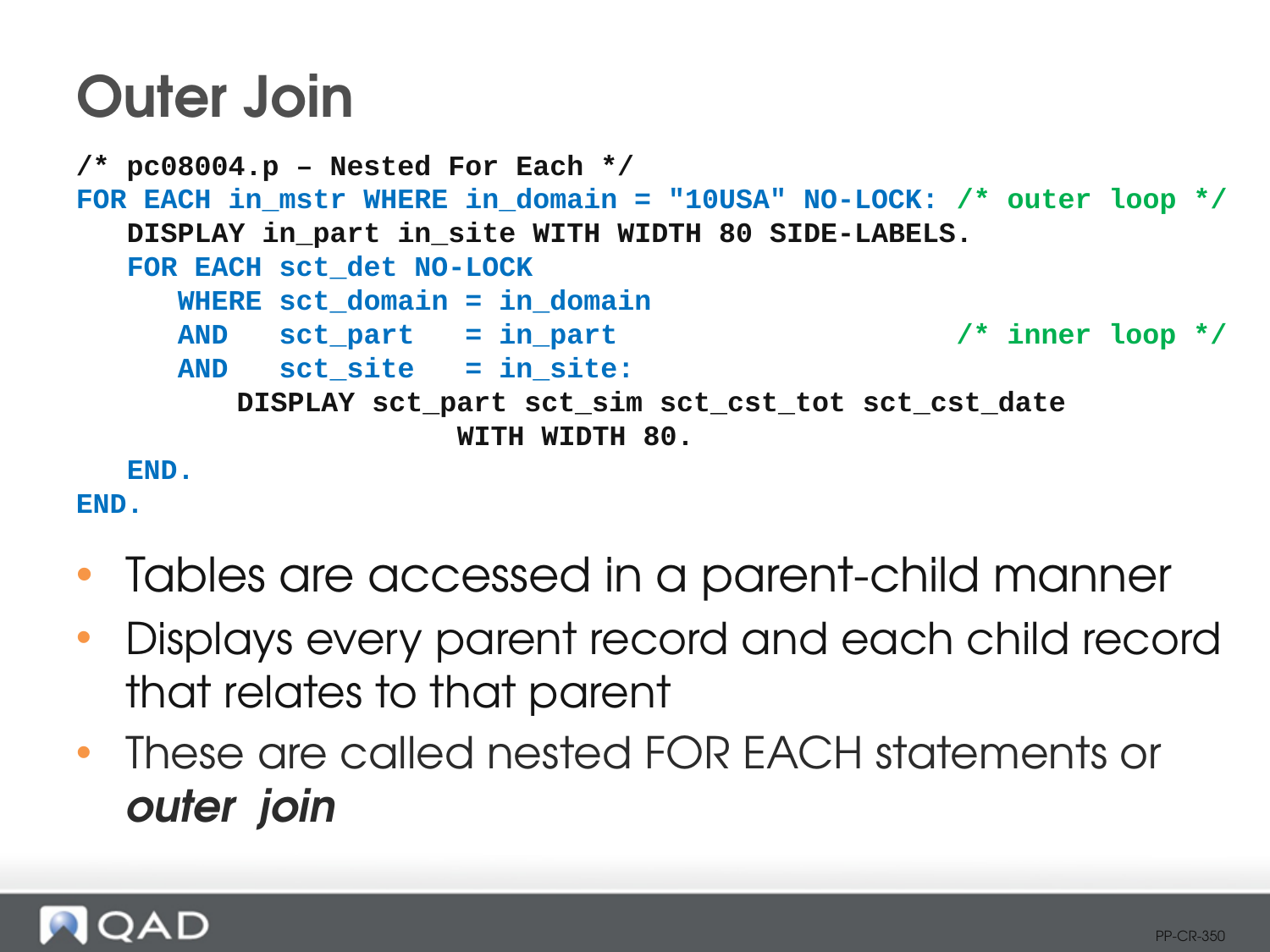

# Outer Join
/* pc08004.p – Nested For Each */
FOR EACH in_mstr WHERE in_domain = "10USA" NO-LOCK: /* outer loop */
   DISPLAY in_part in_site WITH WIDTH 80 SIDE-LABELS.
   FOR EACH sct_det NO-LOCK
      WHERE sct_domain = in_domain
      AND   sct_part   = in_part                    /* inner loop */
      AND   sct_site   = in_site:
	  DISPLAY sct_part sct_sim sct_cst_tot sct_cst_date
			WITH WIDTH 80.
   END.
END.

Tables are accessed in a parent-child manner
Displays every parent record and each child record that relates to that parent
These are called nested FOR EACH statements or outer  join

PP-CR-350